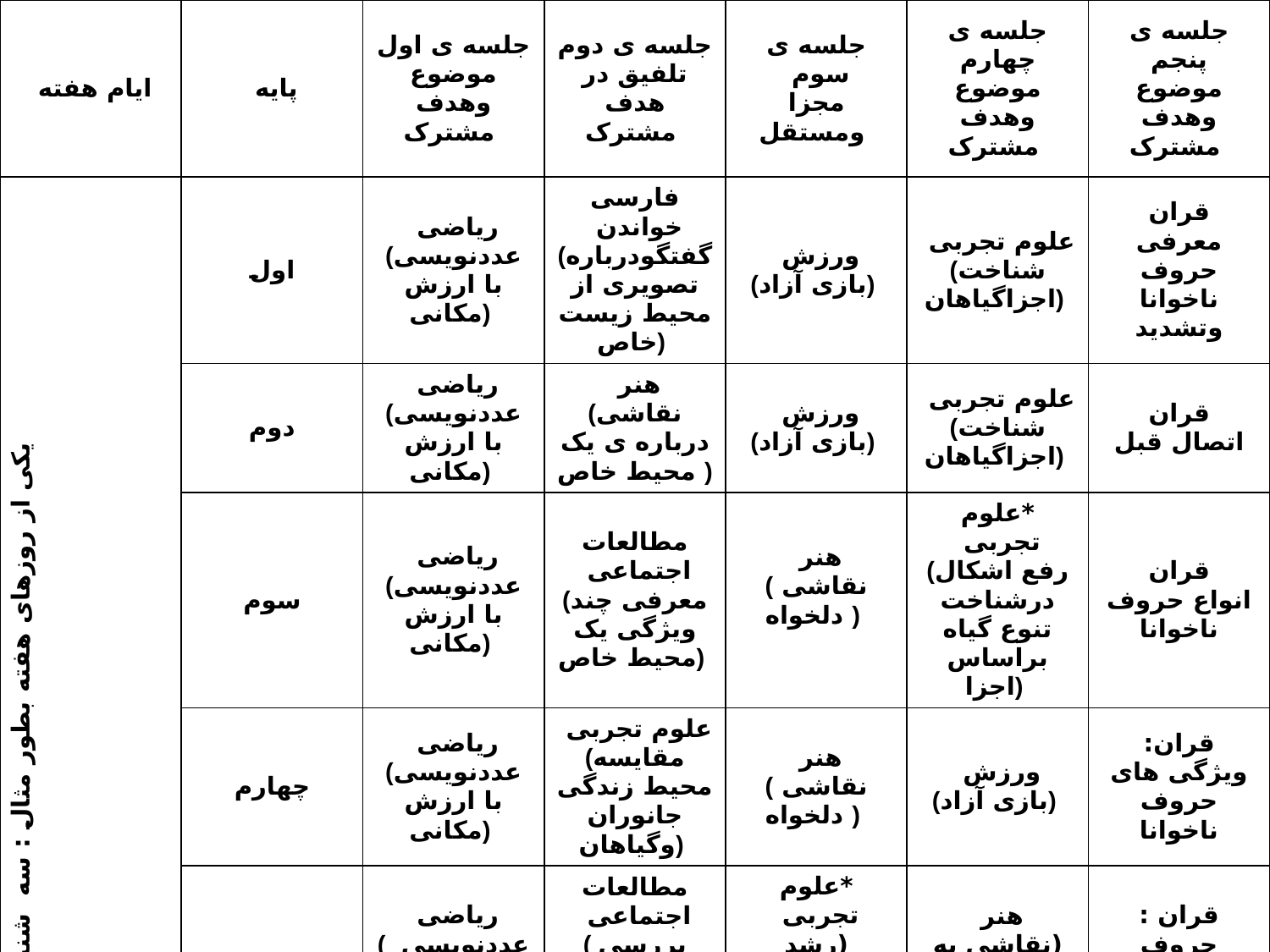

| ایام هفته | پایه | جلسه ی اول موضوع وهدف مشترک | جلسه ی دوم تلفیق در هدف مشترک | جلسه ی سوم مجزا ومستقل | جلسه ی چهارم موضوع وهدف مشترک | جلسه ی پنجم موضوع وهدف مشترک |
| --- | --- | --- | --- | --- | --- | --- |
| یکی از روزهای هفته بطور مثال : سه شنبه | اول | ریاضی (عددنویسی با ارزش مکانی) | فارسی خواندن (گفتگودرباره تصویری از محیط زیست خاص) | ورزش (بازی آزاد) | علوم تجربی (شناخت اجزاگیاهان) | قران معرفی حروف ناخوانا وتشدید |
|  | دوم | ریاضی (عددنویسی با ارزش مکانی) | هنر (نقاشی درباره ی یک محیط خاص ) | ورزش (بازی آزاد) | علوم تجربی (شناخت اجزاگیاهان) | قران اتصال قبل |
|  | سوم | ریاضی (عددنویسی با ارزش مکانی) | مطالعات اجتماعی (معرفی چند ویژگی یک محیط خاص) | هنر (نقاشی دلخواه ) | \*علوم تجربی (رفع اشکال درشناخت تنوع گیاه براساس اجزا) | قران انواع حروف ناخوانا |
|  | چهارم | ریاضی (عددنویسی با ارزش مکانی) | علوم تجربی (مقایسه محیط زندگی جانوران وگیاهان) | هنر (نقاشی دلخواه ) | ورزش (بازی آزاد) | قران: ویژگی های حروف ناخوانا |
|  | پنجم | ریاضی ( عددنویسی با ارزش مکانی) | مطالعات اجتماعی ( بررسی دلیل حفظ محیط زیست ) | \*علوم تجربی (رشد گیاهان) تدریس مستقل | هنر (نقاشی به دلخواه ) | قران : حروف ناخوانا قبل تشدید |
|  | ششم | ریاضی عددنویسی (اعشاری با ارزش مکانی) | مطالعات اجتماعی ( بررسی دلیل حفظ محیط زیست ) | \*علوم تجربی (غذا سازی گیاهان) تدریس مستقل | هنر (نقاشی به دلخواه ) | قران: قرائت قران با رعایت نکات حروف ناخوانا |